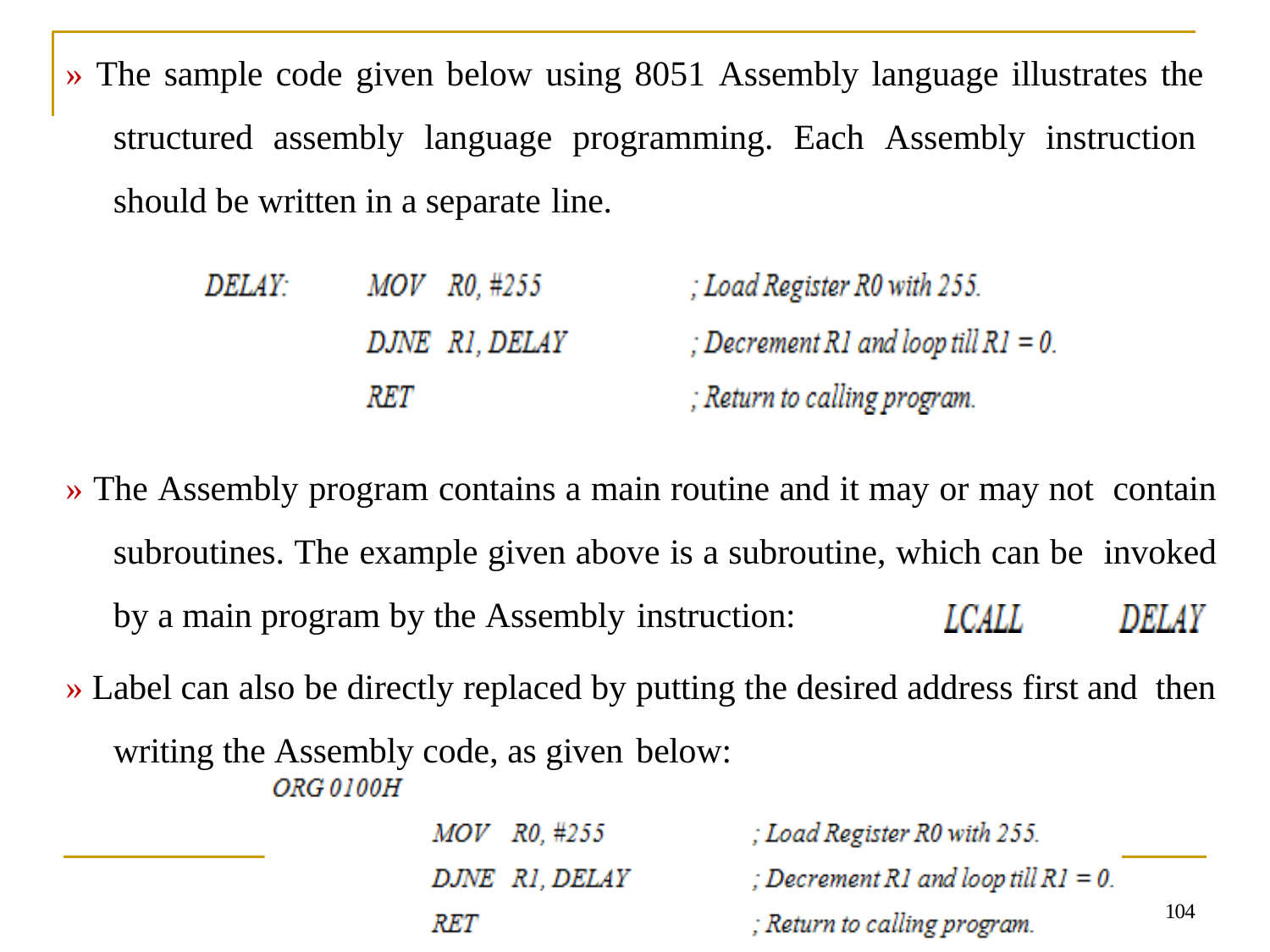

# » The sample code given below using 8051 Assembly language illustrates the  structured assembly language programming. Each Assembly instruction  should be written in a separate line.

» The Assembly program contains a main routine and it may or may not  contain subroutines. The example given above is a subroutine, which can be  invoked by a main program by the Assembly instruction:
» Label can also be directly replaced by putting the desired address first and  then writing the Assembly code, as given below:

104